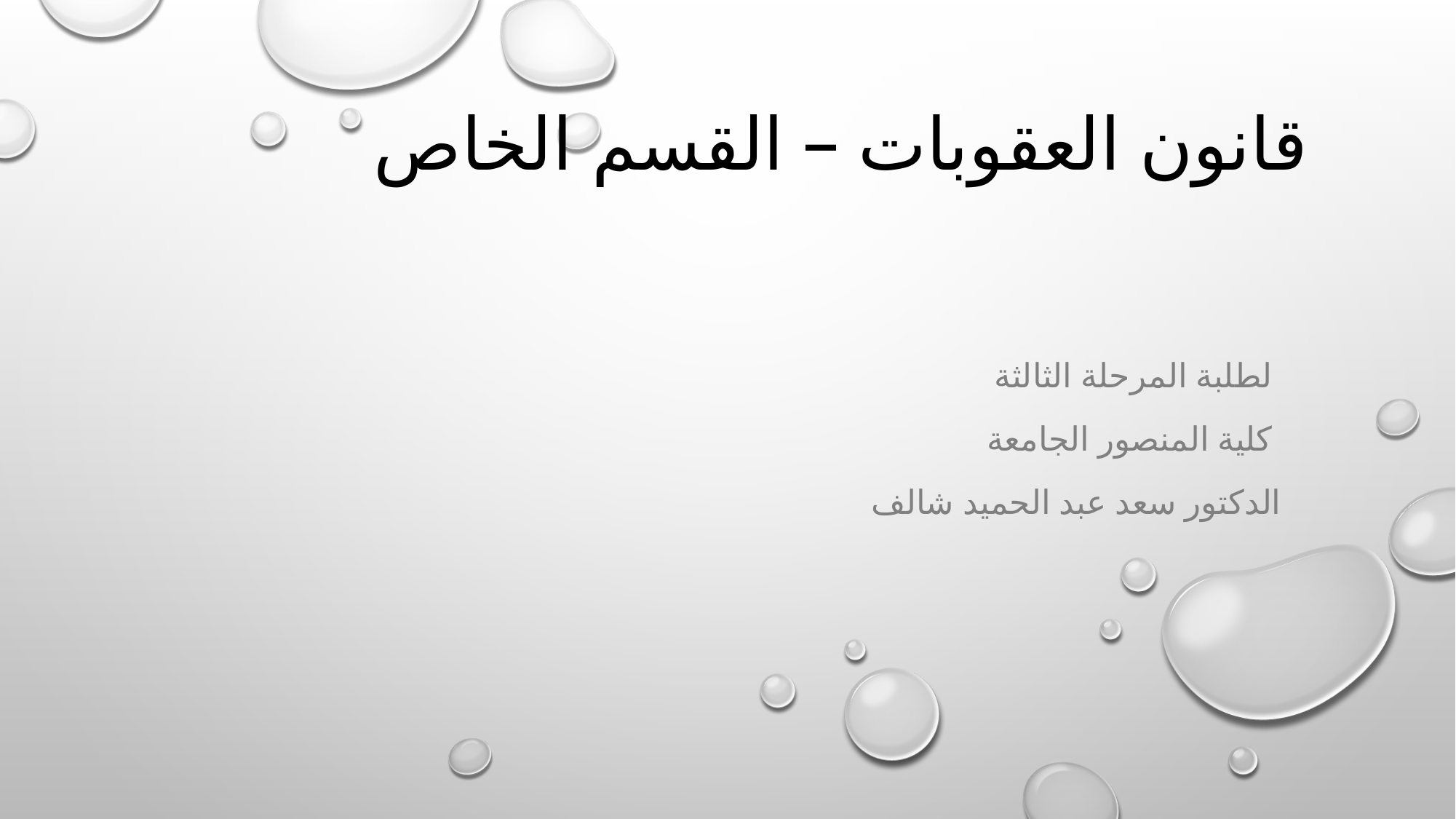

# قانون العقوبات – القسم الخاص
لطلبة المرحلة الثالثة
كلية المنصور الجامعة
الدكتور سعد عبد الحميد شالف